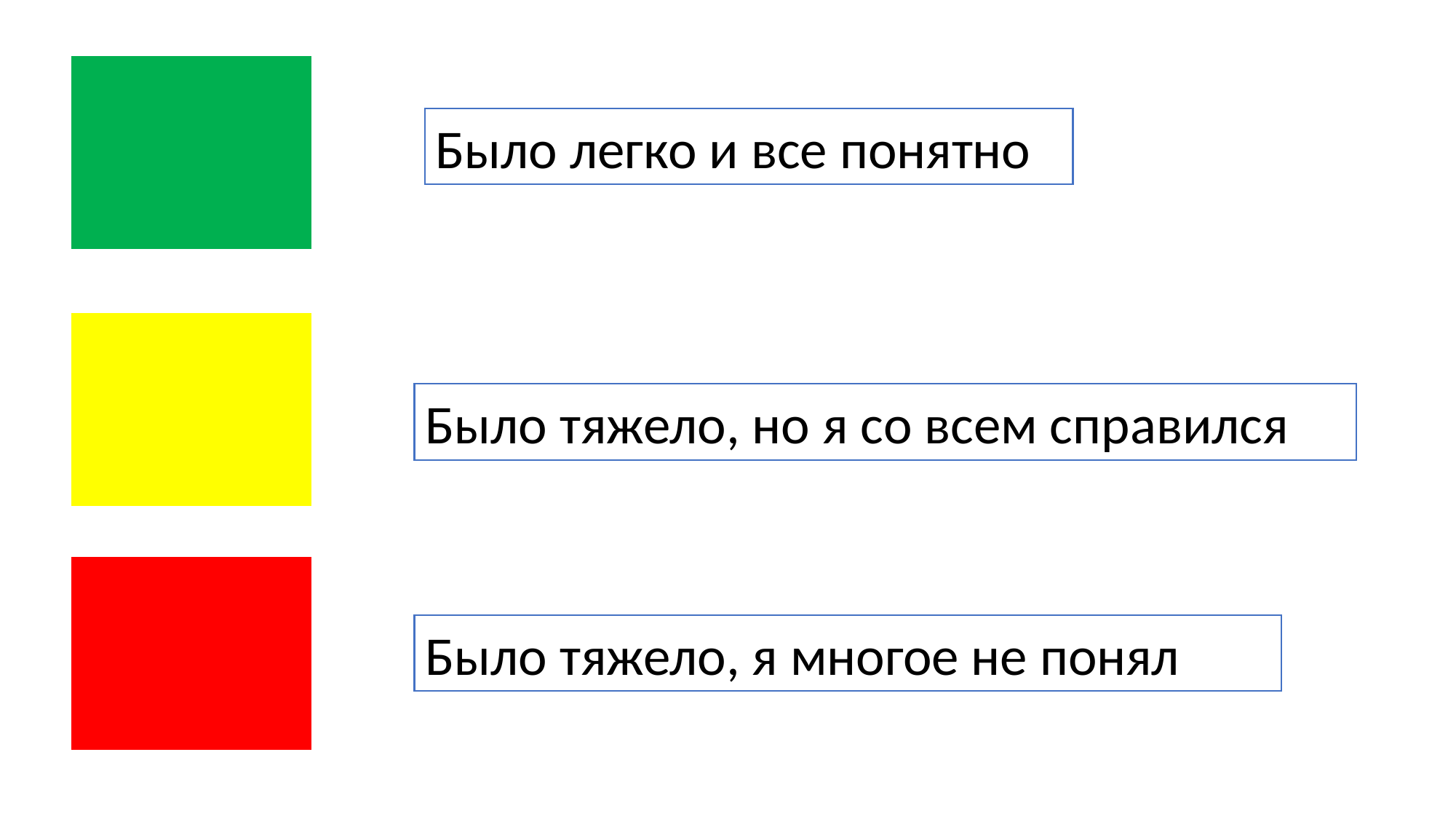

Было легко и все понятно

Было тяжело, но я со всем справился

Было тяжело, я многое не понял